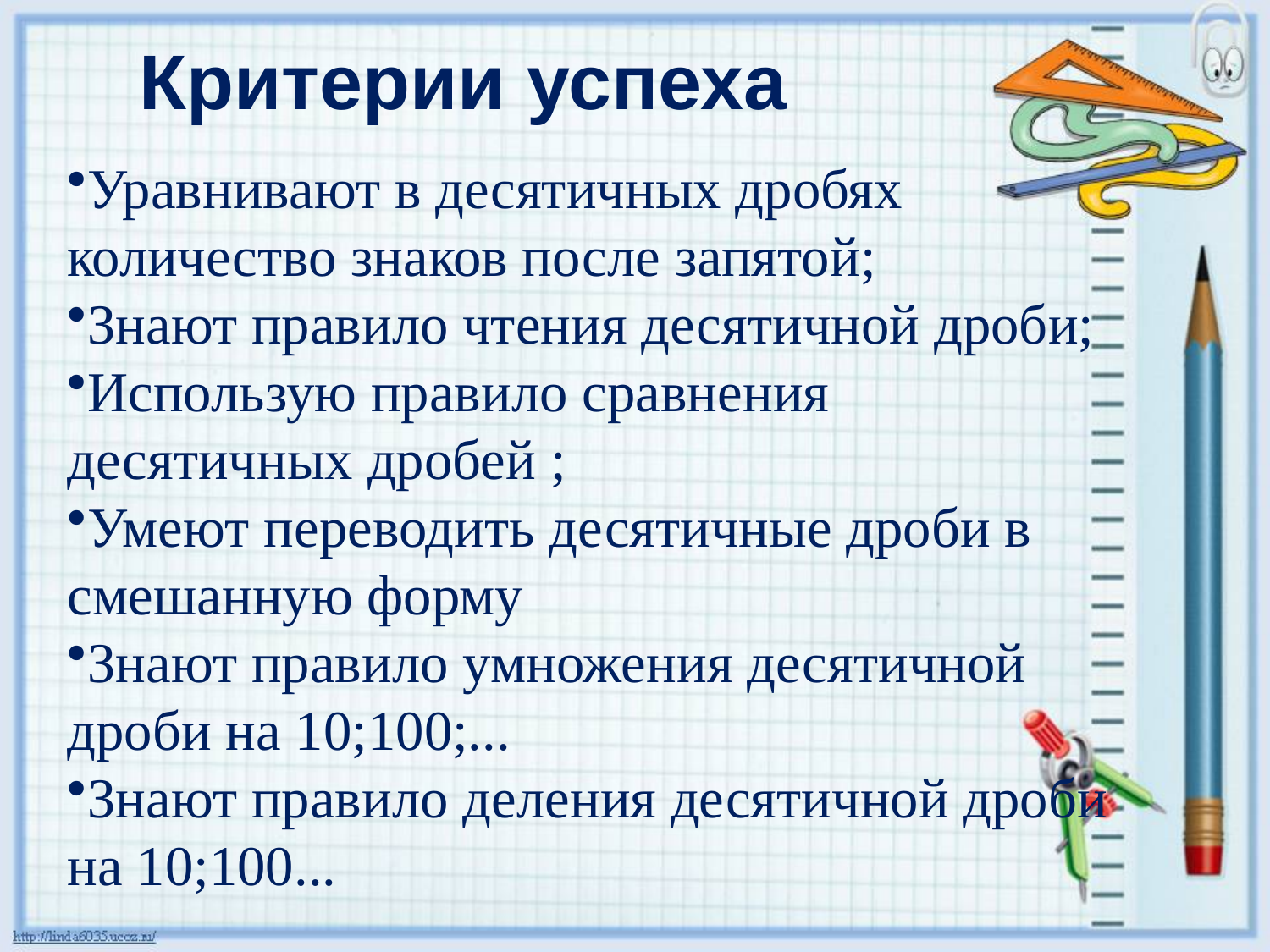

Критерии успеха
Уравнивают в десятичных дробях количество знаков после запятой;
Знают правило чтения десятичной дроби;
Использую правило сравнения десятичных дробей ;
Умеют переводить десятичные дроби в смешанную форму
Знают правило умножения десятичной дроби на 10;100;...
Знают правило деления десятичной дроби на 10;100...